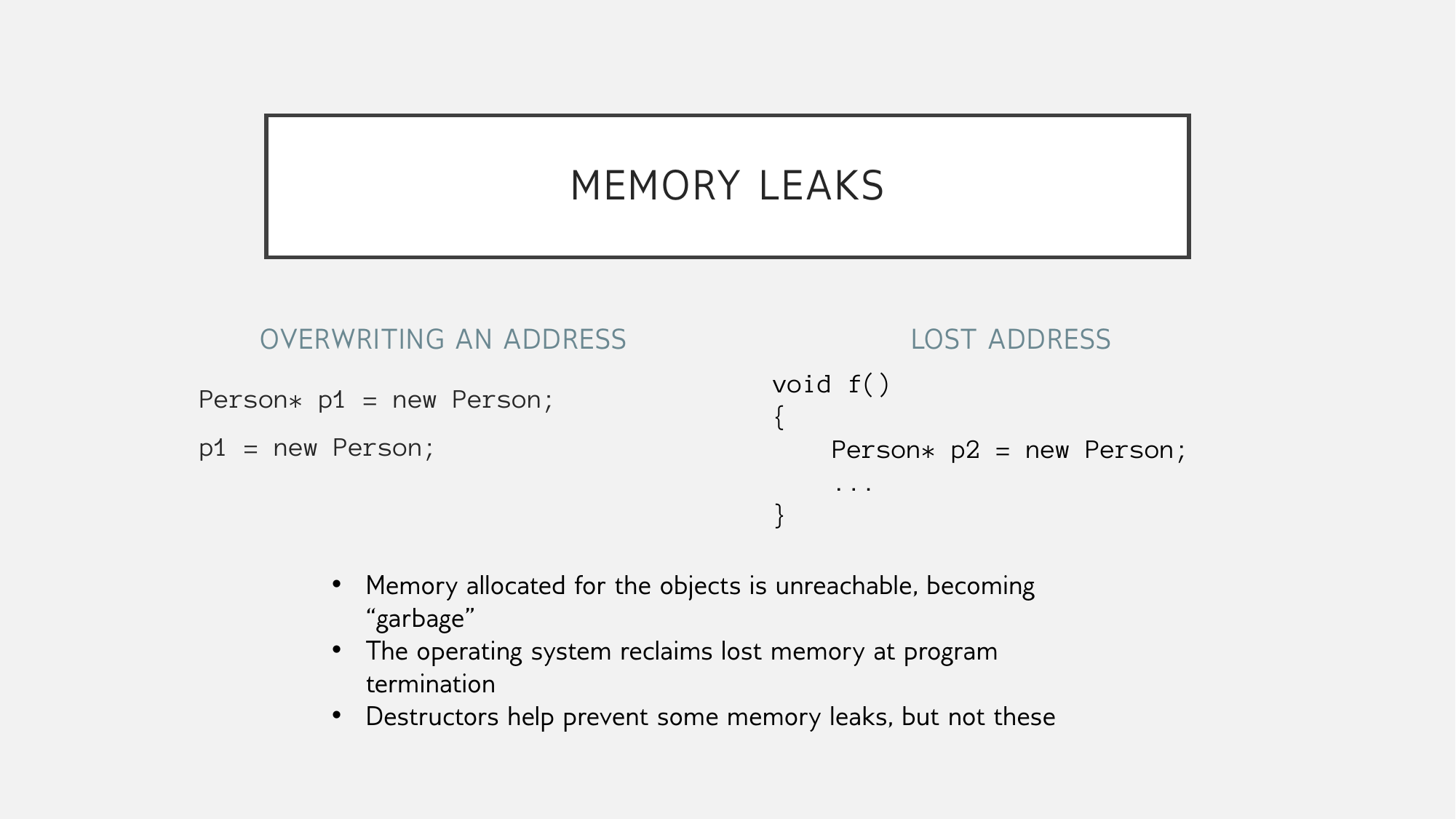

# Memory leaks
Overwriting an address
Lost Address
void f()
{
    Person* p2 = new Person;
    ...
}
Person* p1 = new Person;
p1 = new Person;
Memory allocated for the objects is unreachable, becoming “garbage”
The operating system reclaims lost memory at program termination
Destructors help prevent some memory leaks, but not these